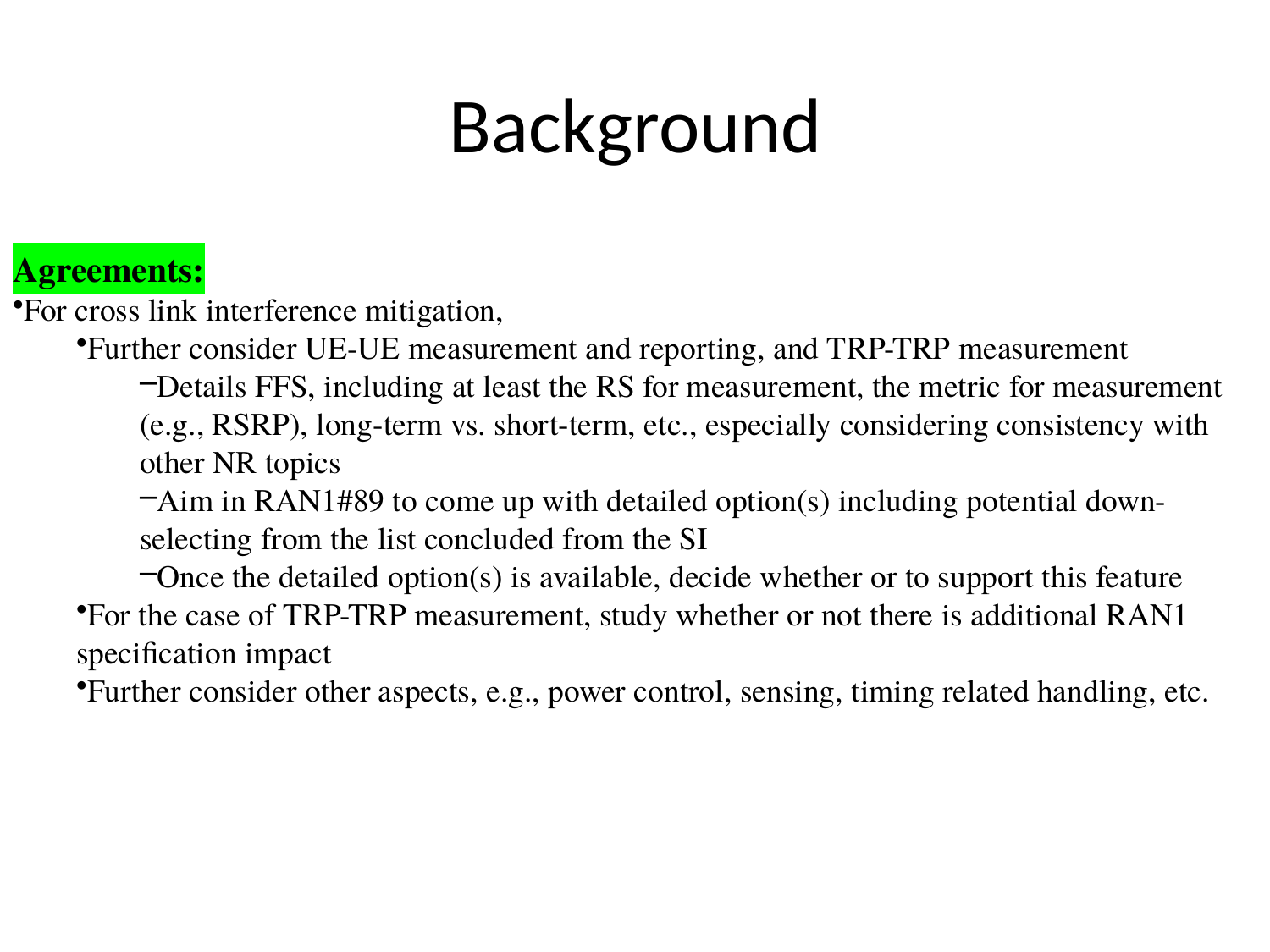

# Background
Agreements:
For cross link interference mitigation,
Further consider UE-UE measurement and reporting, and TRP-TRP measurement
Details FFS, including at least the RS for measurement, the metric for measurement (e.g., RSRP), long-term vs. short-term, etc., especially considering consistency with other NR topics
Aim in RAN1#89 to come up with detailed option(s) including potential down-selecting from the list concluded from the SI
Once the detailed option(s) is available, decide whether or to support this feature
For the case of TRP-TRP measurement, study whether or not there is additional RAN1 specification impact
Further consider other aspects, e.g., power control, sensing, timing related handling, etc.